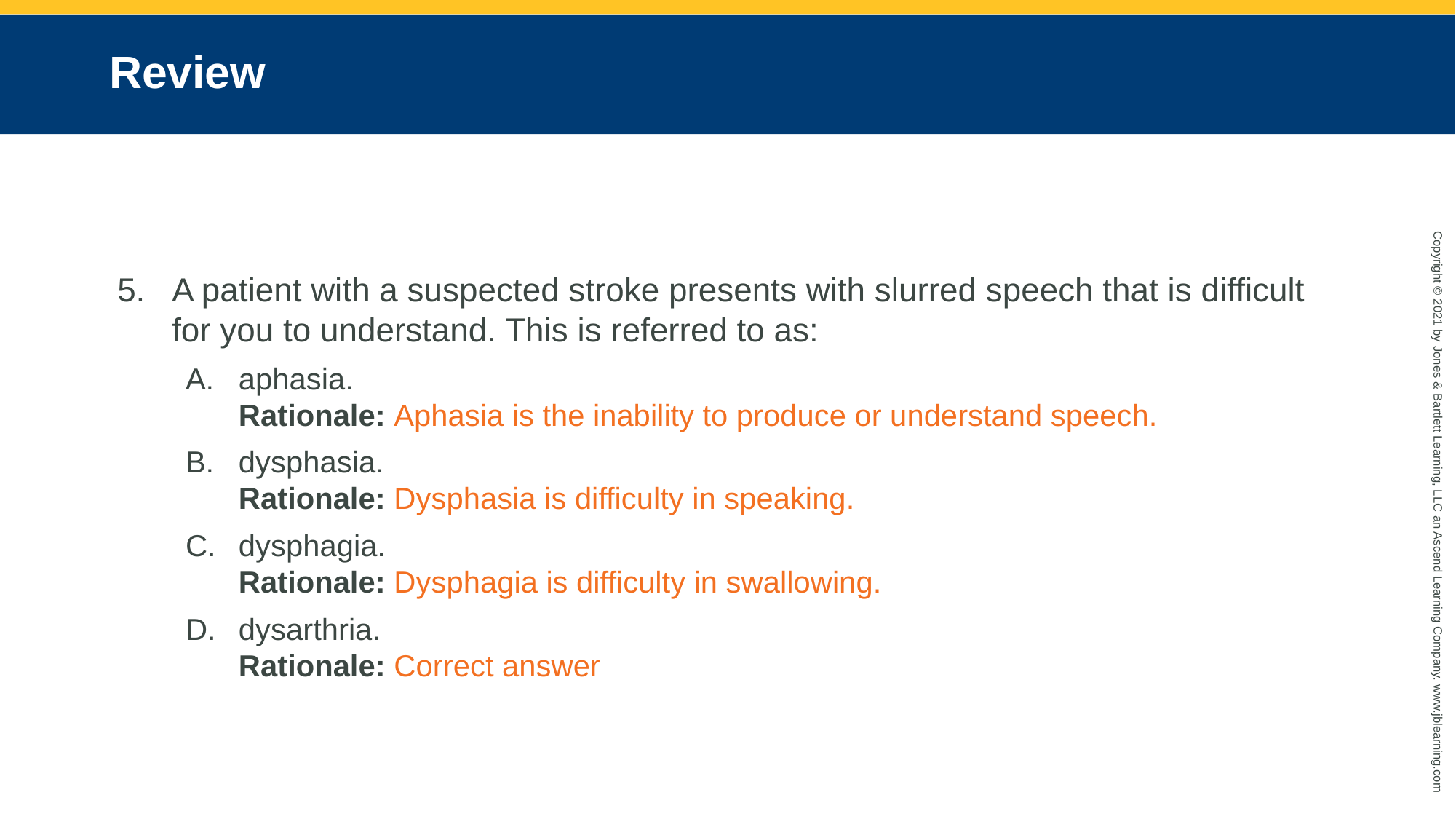

# Review
A patient with a suspected stroke presents with slurred speech that is difficult for you to understand. This is referred to as:
aphasia.
Rationale: Aphasia is the inability to produce or understand speech.
dysphasia.
Rationale: Dysphasia is difficulty in speaking.
dysphagia.
Rationale: Dysphagia is difficulty in swallowing.
dysarthria.
Rationale: Correct answer